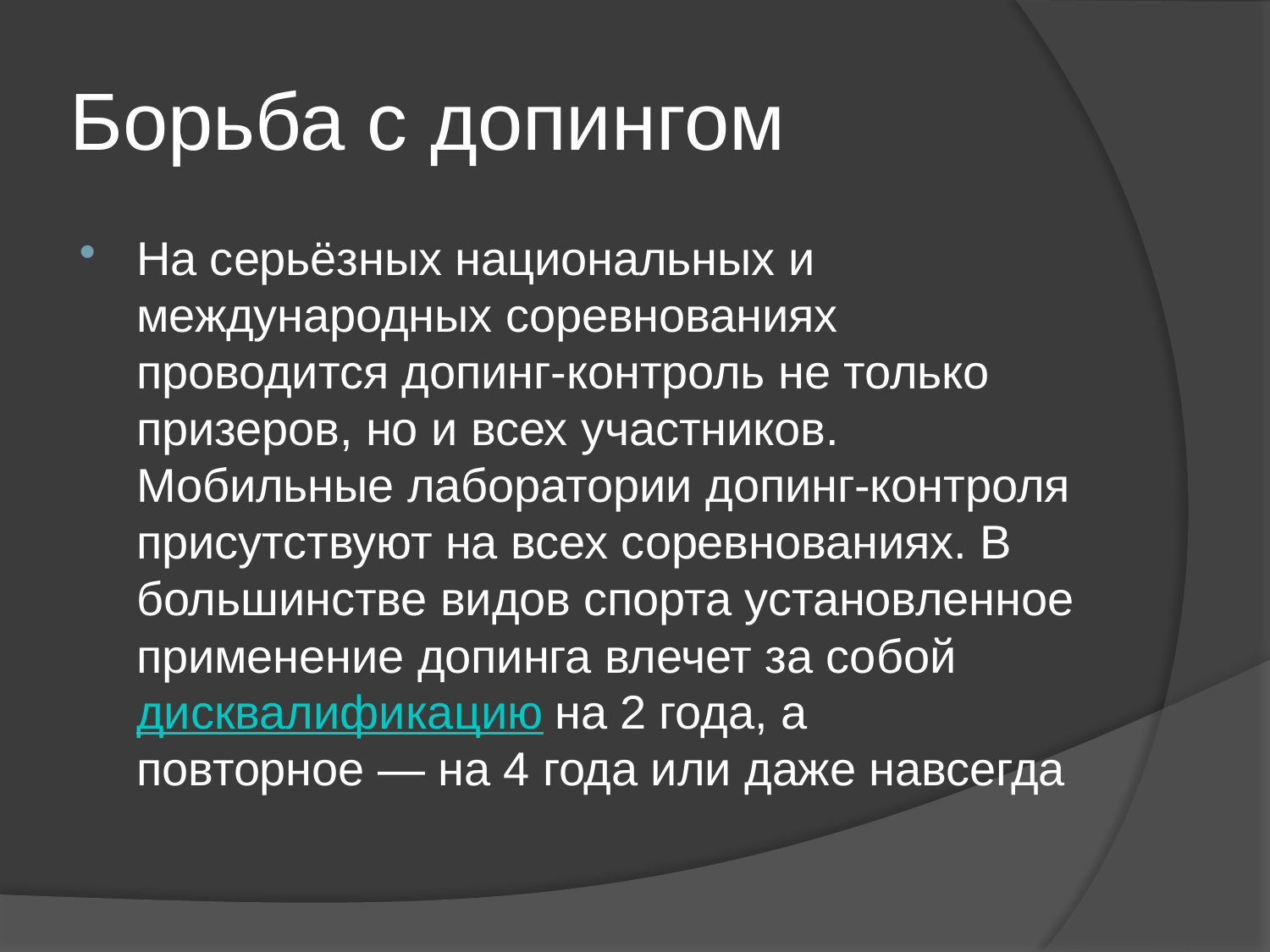

# Борьба с допингом
На серьёзных национальных и международных соревнованиях проводится допинг-контроль не только призеров, но и всех участников. Мобильные лаборатории допинг-контроля присутствуют на всех соревнованиях. В большинстве видов спорта установленное применение допинга влечет за собой дисквалификацию на 2 года, а повторное — на 4 года или даже навсегда